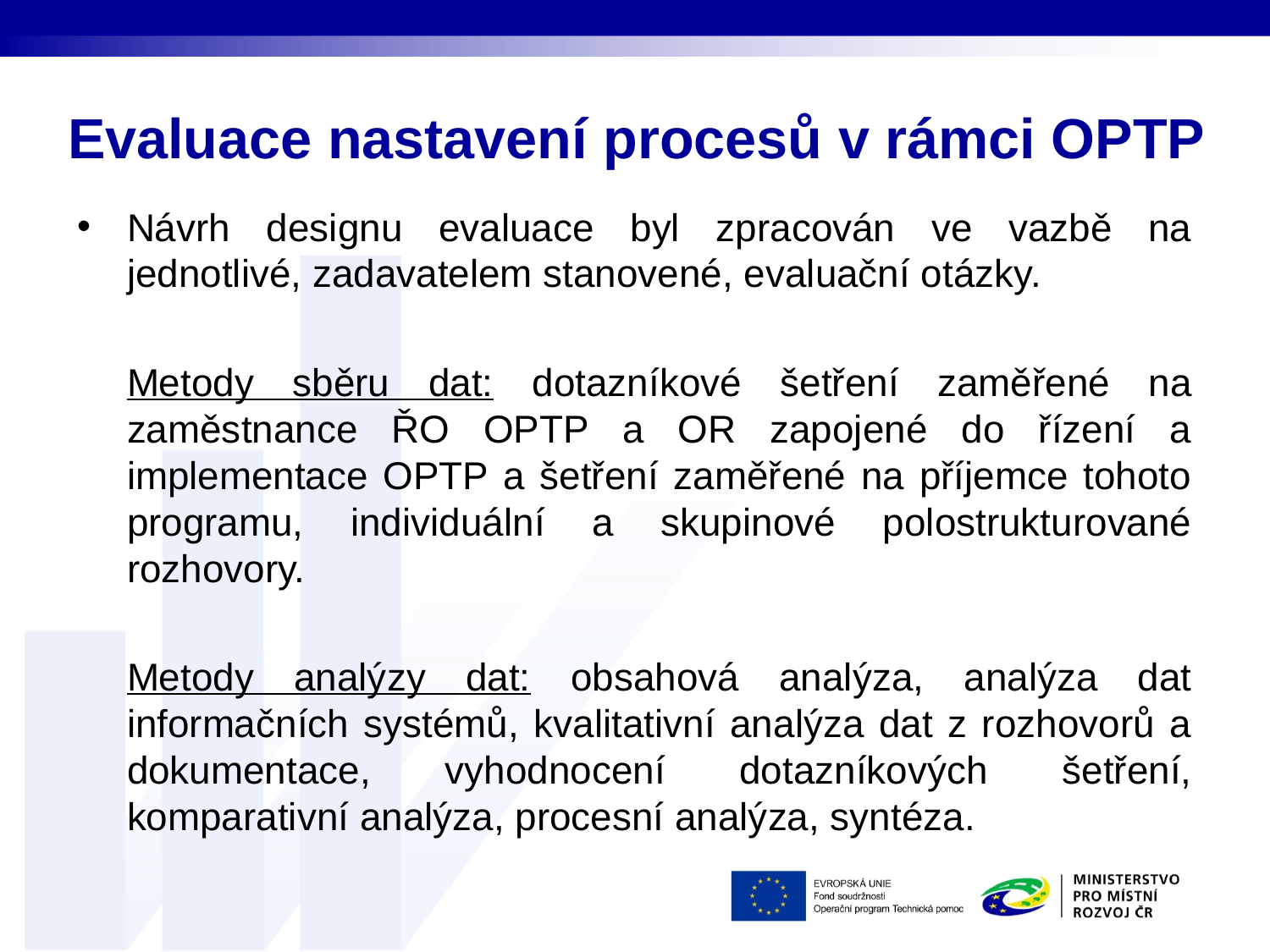

# Evaluace nastavení procesů v rámci OPTP
Návrh designu evaluace byl zpracován ve vazbě na jednotlivé, zadavatelem stanovené, evaluační otázky.

Metody sběru dat: dotazníkové šetření zaměřené na zaměstnance ŘO OPTP a OR zapojené do řízení a implementace OPTP a šetření zaměřené na příjemce tohoto programu, individuální a skupinové polostrukturované rozhovory.

Metody analýzy dat: obsahová analýza, analýza dat informačních systémů, kvalitativní analýza dat z rozhovorů a dokumentace, vyhodnocení dotazníkových šetření, komparativní analýza, procesní analýza, syntéza.